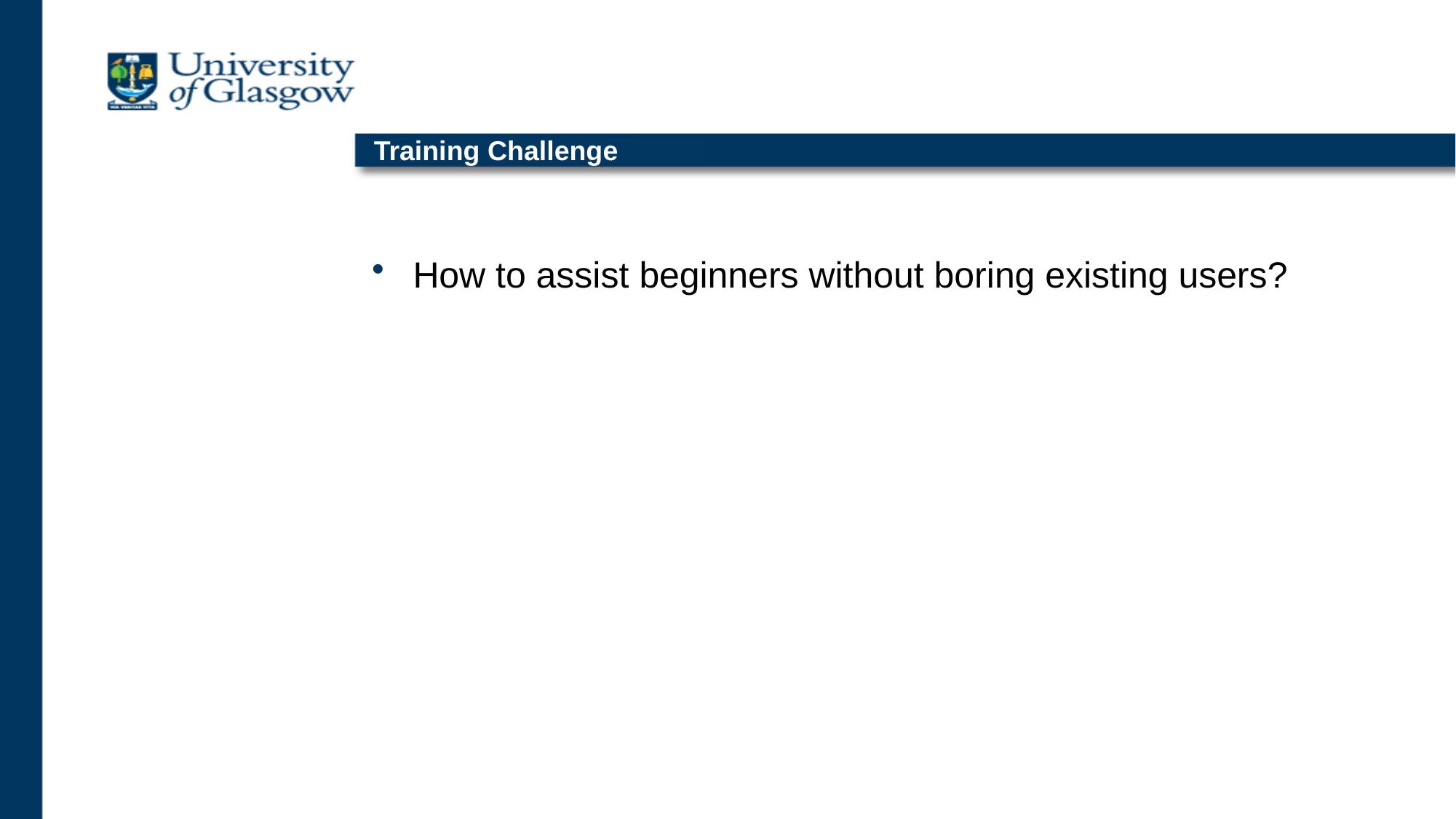

# Training Challenge
How to assist beginners without boring existing users?